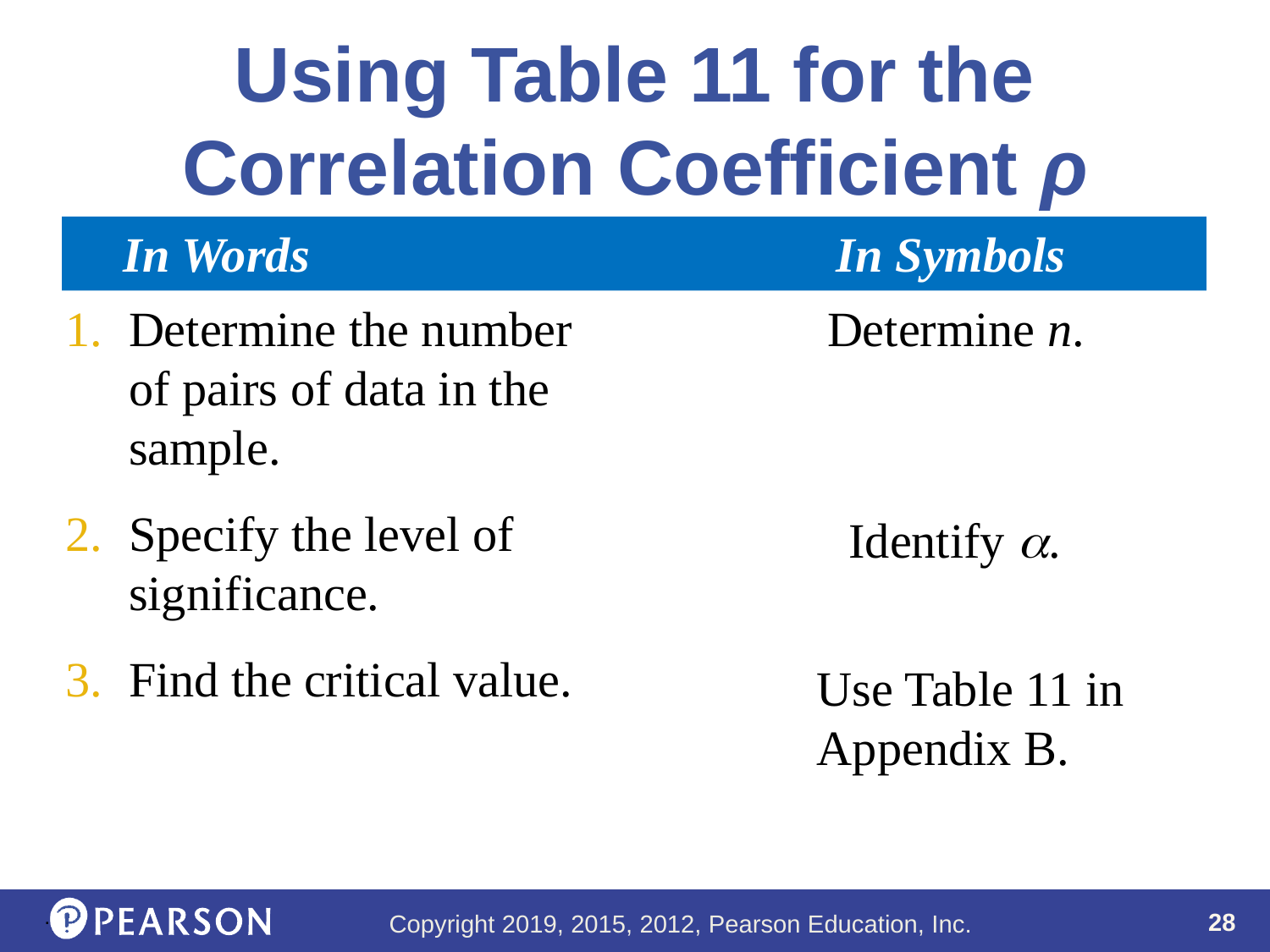

# Using Table 11 for the Correlation Coefficient ρ
    In Words					In Symbols
Determine the number of pairs of data in the sample.
Specify the level of significance.
Find the critical value.
Determine n.
Identify α.
Use Table 11 in Appendix B.
.